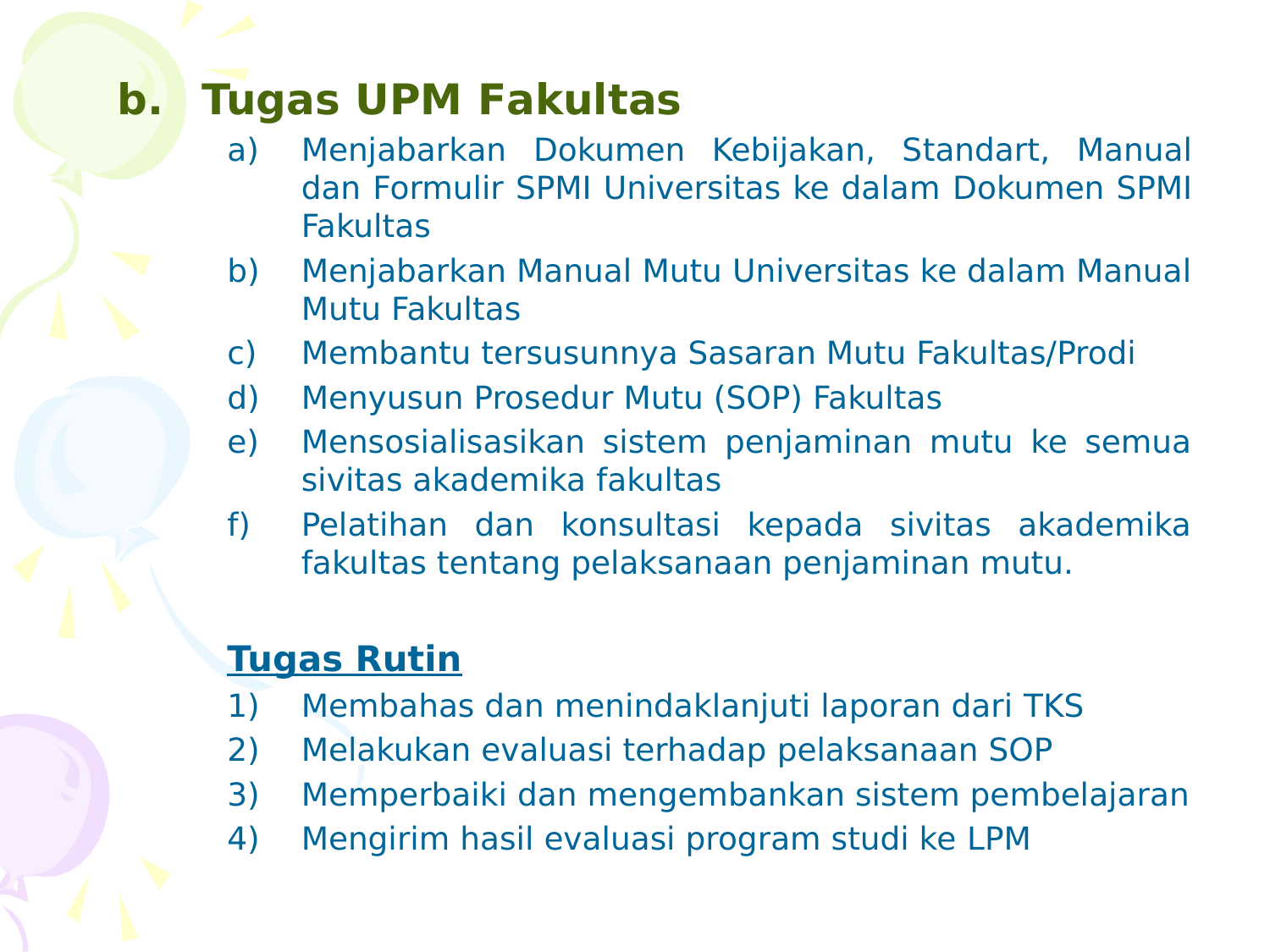

Tugas UPM Fakultas
Menjabarkan Dokumen Kebijakan, Standart, Manual dan Formulir SPMI Universitas ke dalam Dokumen SPMI Fakultas
Menjabarkan Manual Mutu Universitas ke dalam Manual Mutu Fakultas
Membantu tersusunnya Sasaran Mutu Fakultas/Prodi
Menyusun Prosedur Mutu (SOP) Fakultas
Mensosialisasikan sistem penjaminan mutu ke semua sivitas akademika fakultas
Pelatihan dan konsultasi kepada sivitas akademika fakultas tentang pelaksanaan penjaminan mutu.

Tugas Rutin
Membahas dan menindaklanjuti laporan dari TKS
Melakukan evaluasi terhadap pelaksanaan SOP
Memperbaiki dan mengembankan sistem pembelajaran
Mengirim hasil evaluasi program studi ke LPM